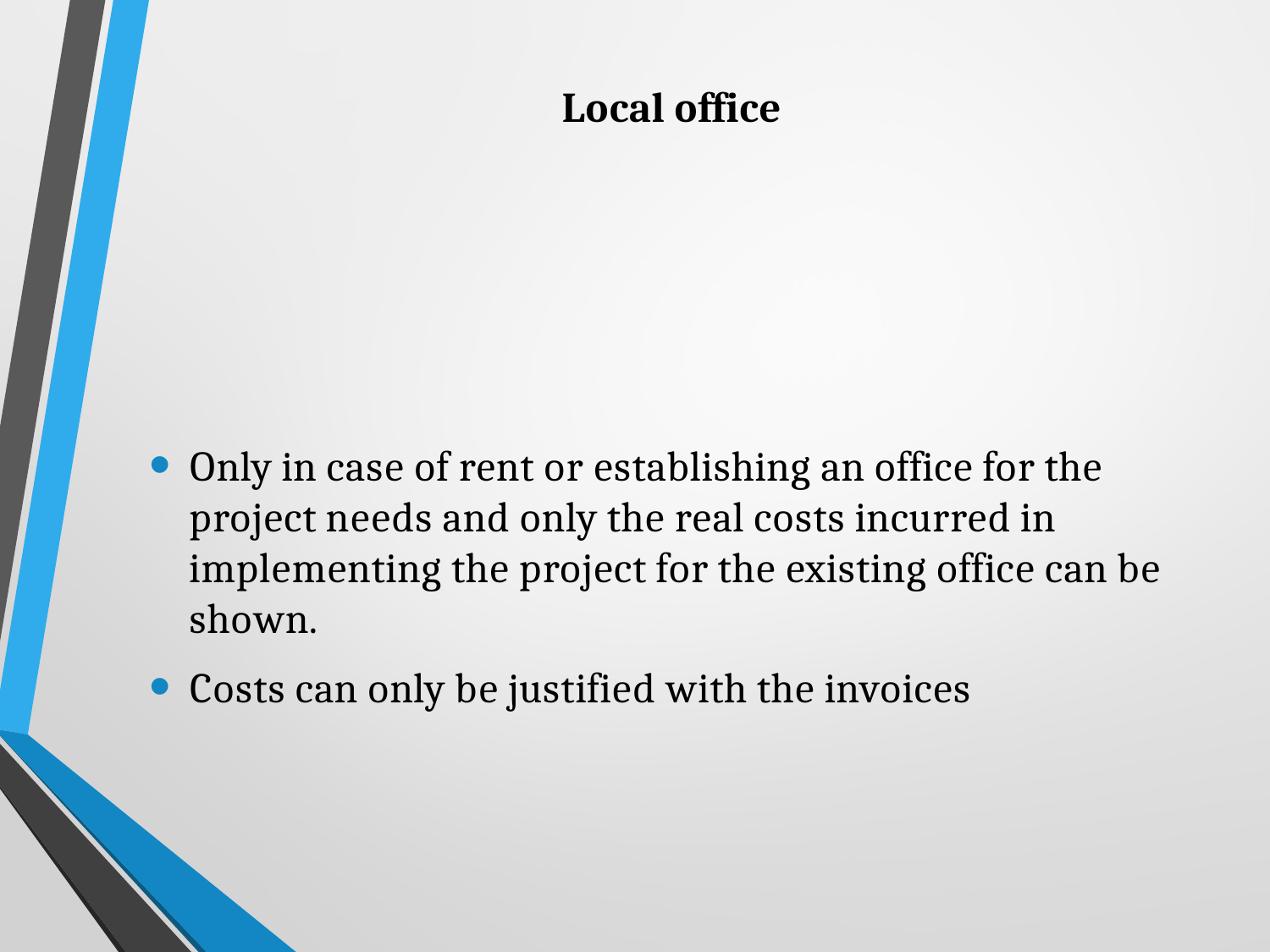

# Local office
Only in case of rent or establishing an office for the project needs and only the real costs incurred in implementing the project for the existing office can be shown.
Costs can only be justified with the invoices